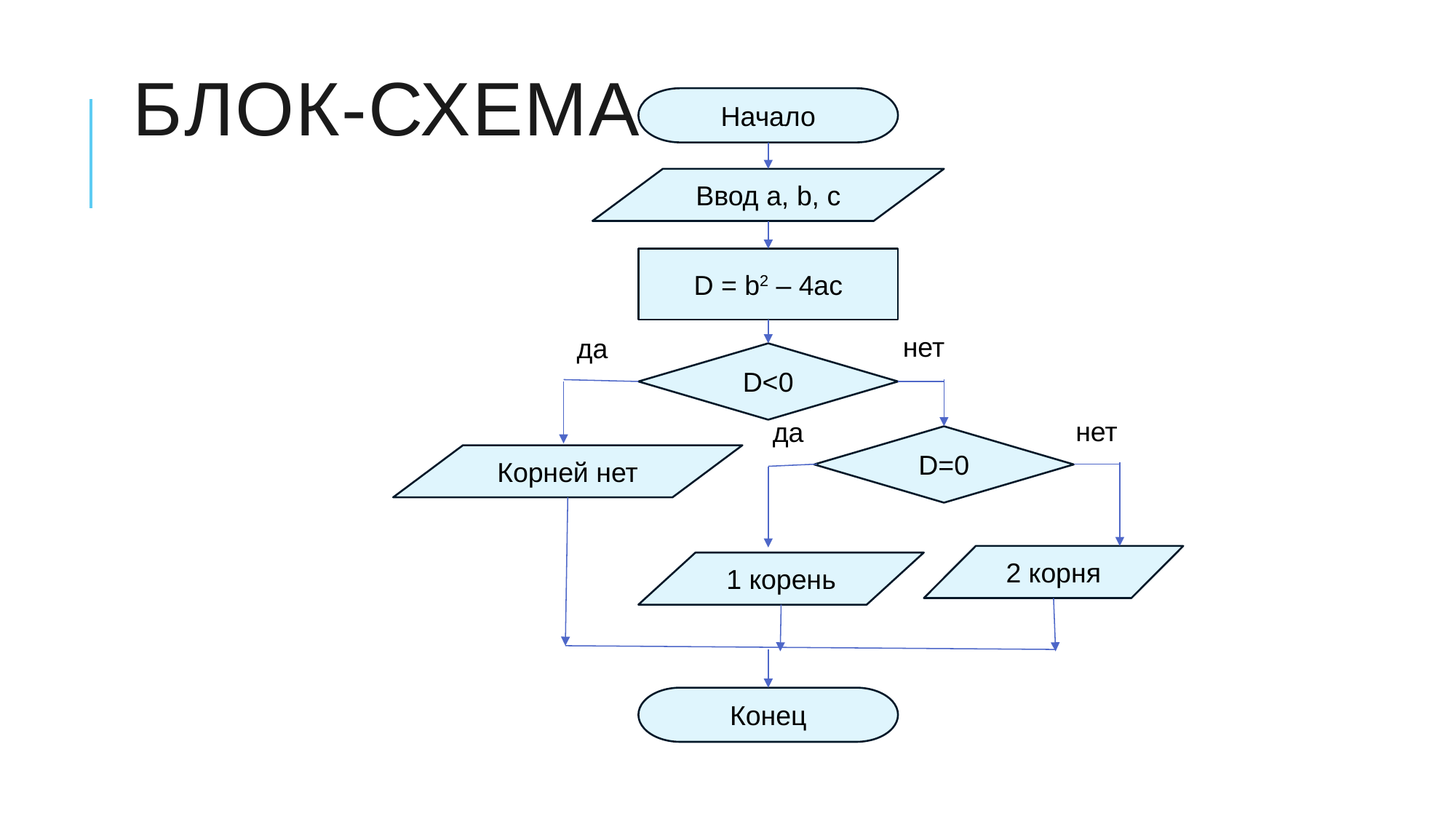

# Блок-схема
Начало
Ввод а, b, с
D = b2 – 4ac
D<0
D=0
Корней нет
2 корня
1 корень
Конец
нет
да
нет
да